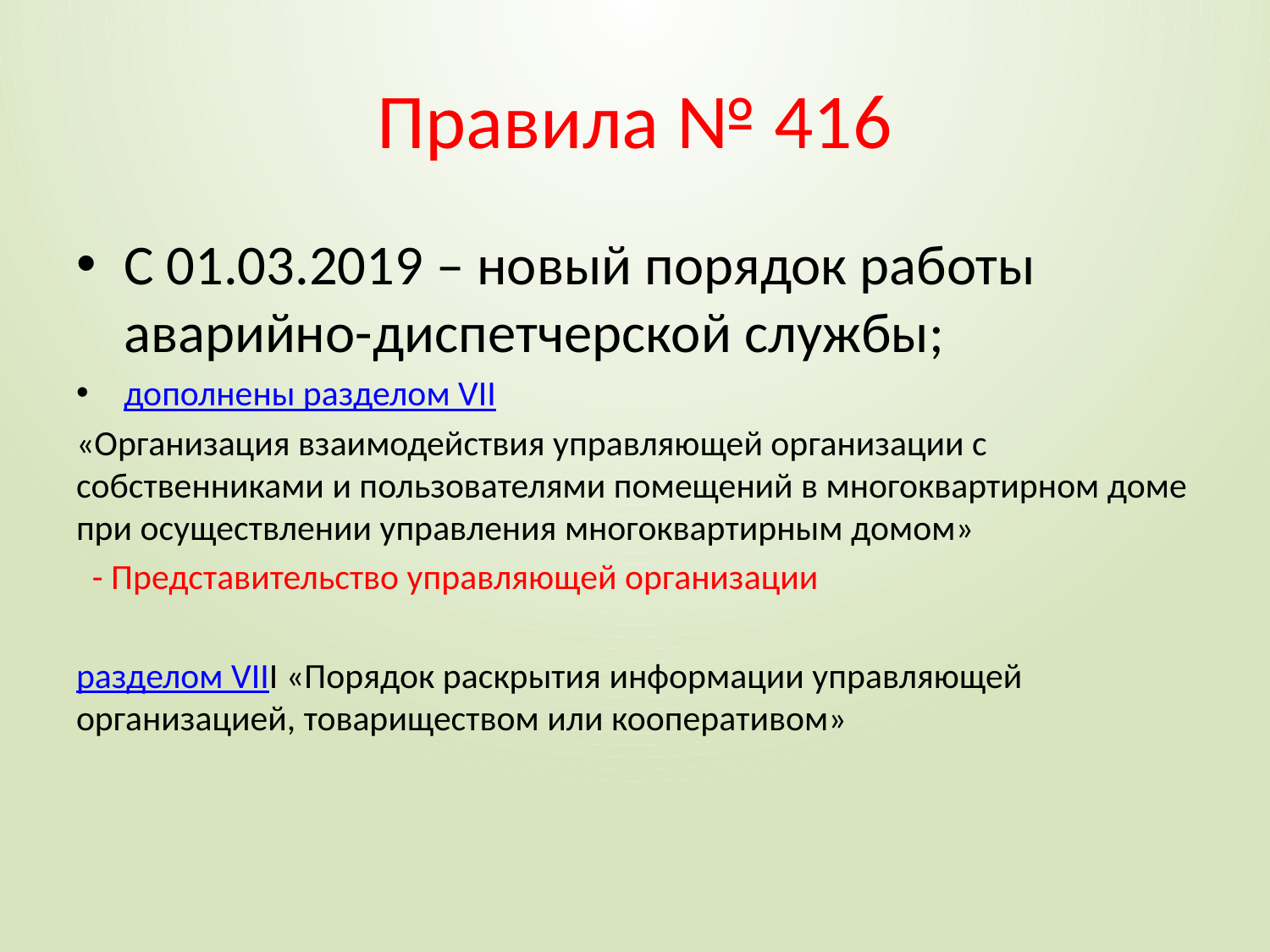

# Правила № 416
С 01.03.2019 – новый порядок работы аварийно-диспетчерской службы;
дополнены разделом VII
«Организация взаимодействия управляющей организации с собственниками и пользователями помещений в многоквартирном доме при осуществлении управления многоквартирным домом»
  - Представительство управляющей организации

разделом VIII «Порядок раскрытия информации управляющей организацией, товариществом или кооперативом»